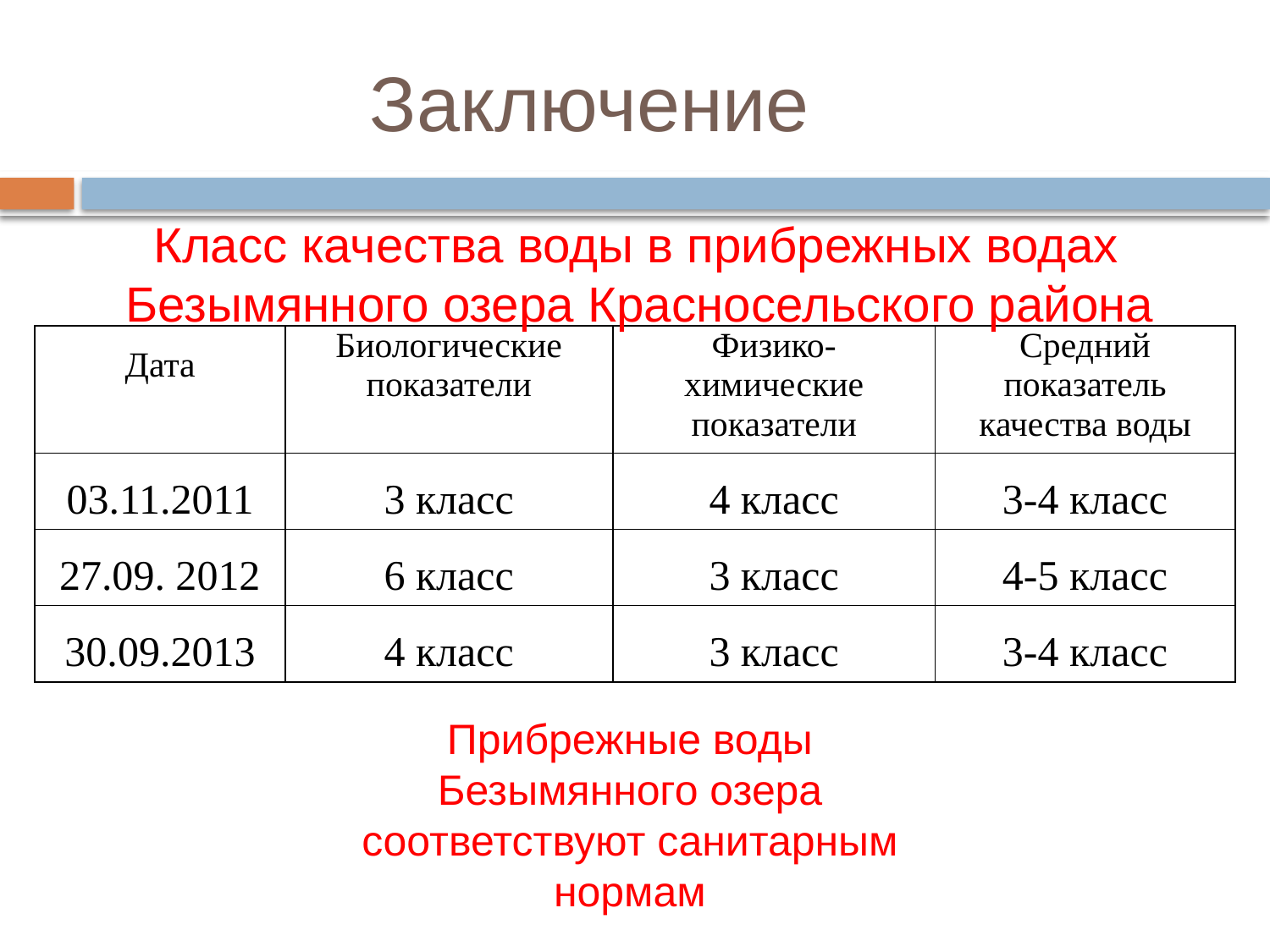

# Заключение

 Класс качества воды в прибрежных водах
Безымянного озера Красносельского района

| Дата | Биологические показатели | Физико-химические показатели | Средний показатель качества воды |
| --- | --- | --- | --- |
| 03.11.2011 | 3 класс | 4 класс | 3-4 класс |
| 27.09. 2012 | 6 класс | 3 класс | 4-5 класс |
| 30.09.2013 | 4 класс | 3 класс | 3-4 класс |

Прибрежные воды Безымянного озера соответствуют санитарным нормам